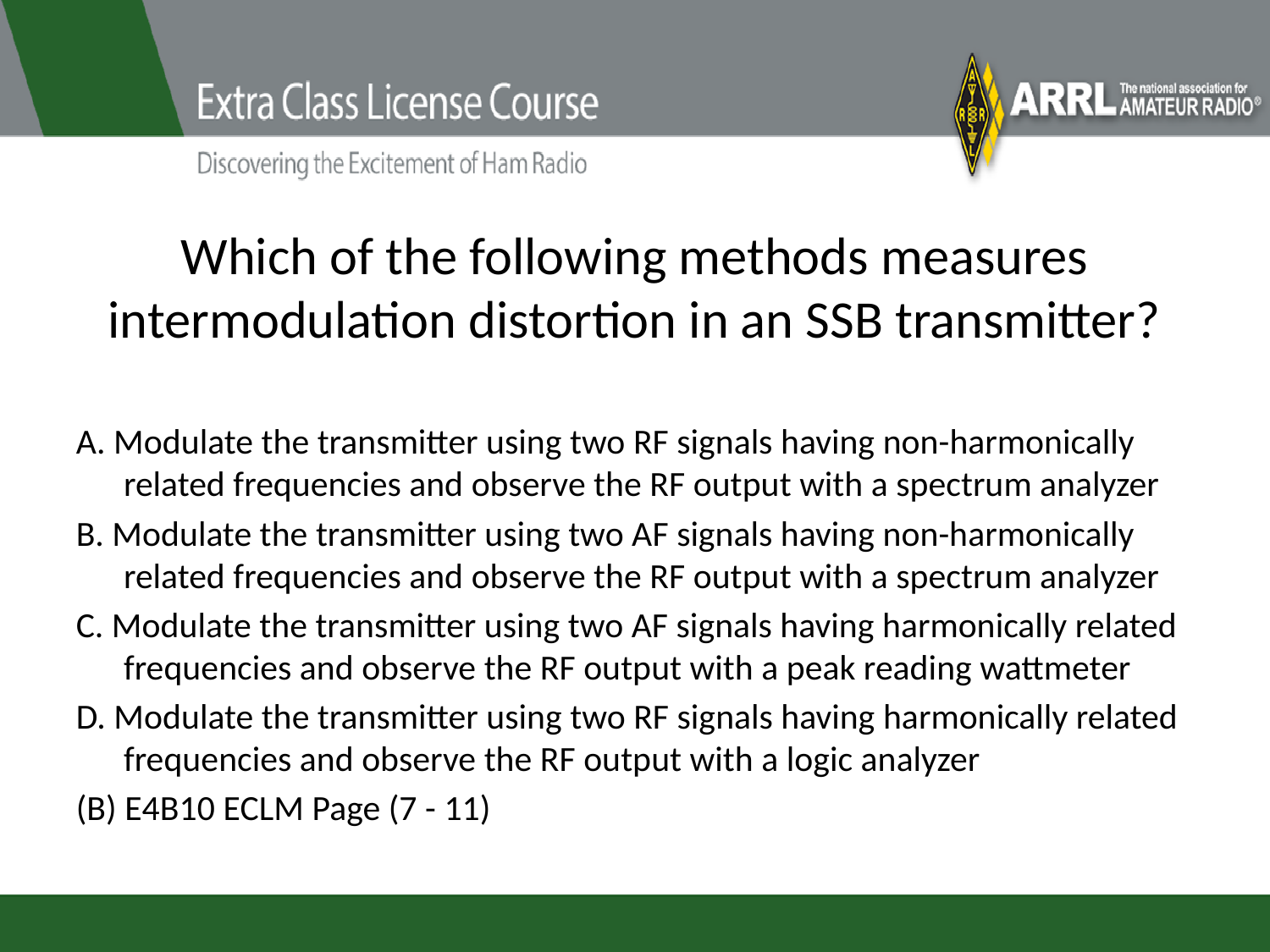

# Which of the following methods measures intermodulation distortion in an SSB transmitter?
A. Modulate the transmitter using two RF signals having non-harmonically related frequencies and observe the RF output with a spectrum analyzer
B. Modulate the transmitter using two AF signals having non-harmonically related frequencies and observe the RF output with a spectrum analyzer
C. Modulate the transmitter using two AF signals having harmonically related frequencies and observe the RF output with a peak reading wattmeter
D. Modulate the transmitter using two RF signals having harmonically related frequencies and observe the RF output with a logic analyzer
(B) E4B10 ECLM Page (7 - 11)